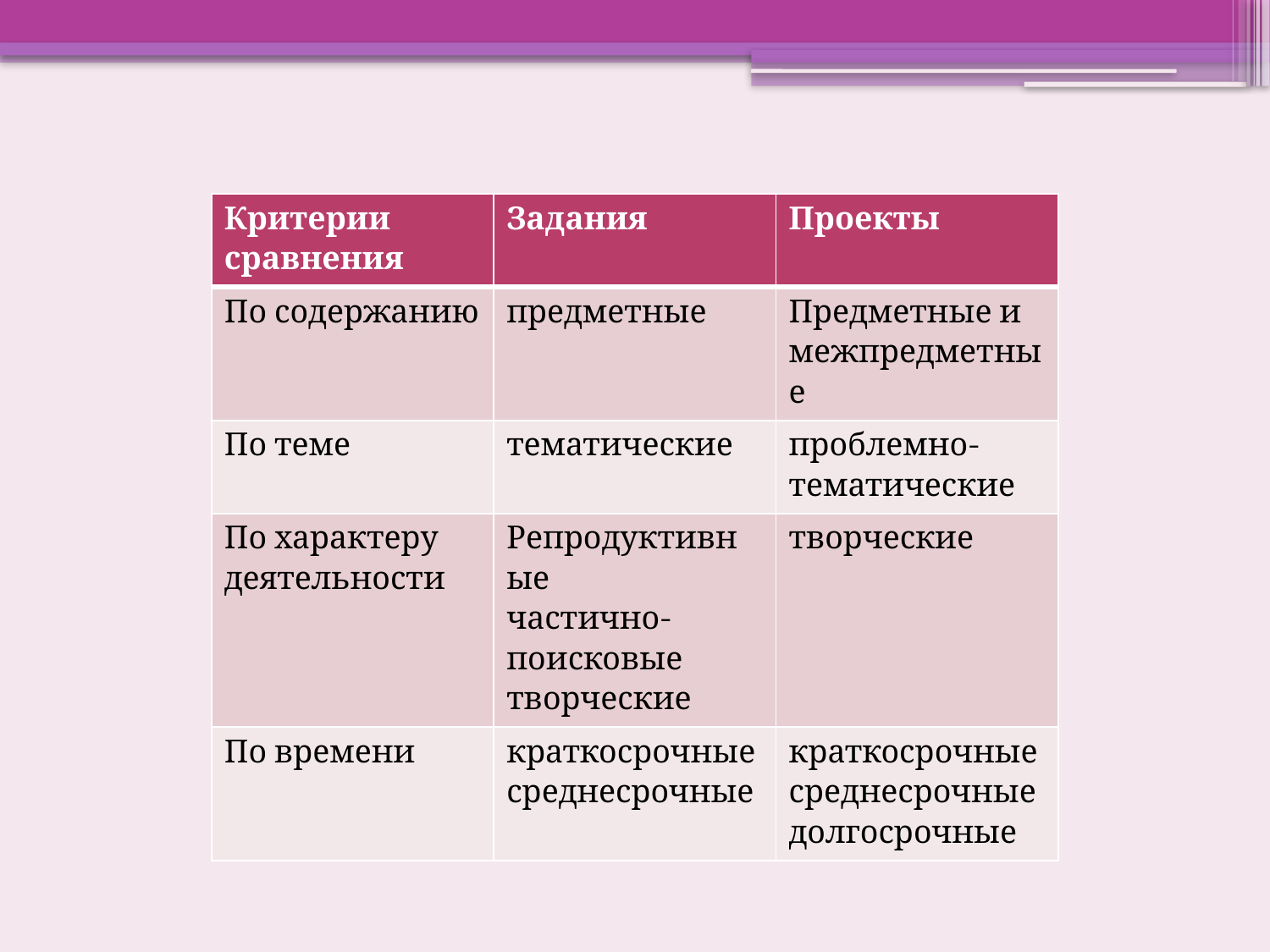

| Критерии сравнения | Задания | Проекты |
| --- | --- | --- |
| По содержанию | предметные | Предметные и межпредметные |
| По теме | тематические | проблемно-тематические |
| По характеру деятельности | Репродуктивные частично-поисковые творческие | творческие |
| По времени | краткосрочные среднесрочные | краткосрочные среднесрочные долгосрочные |